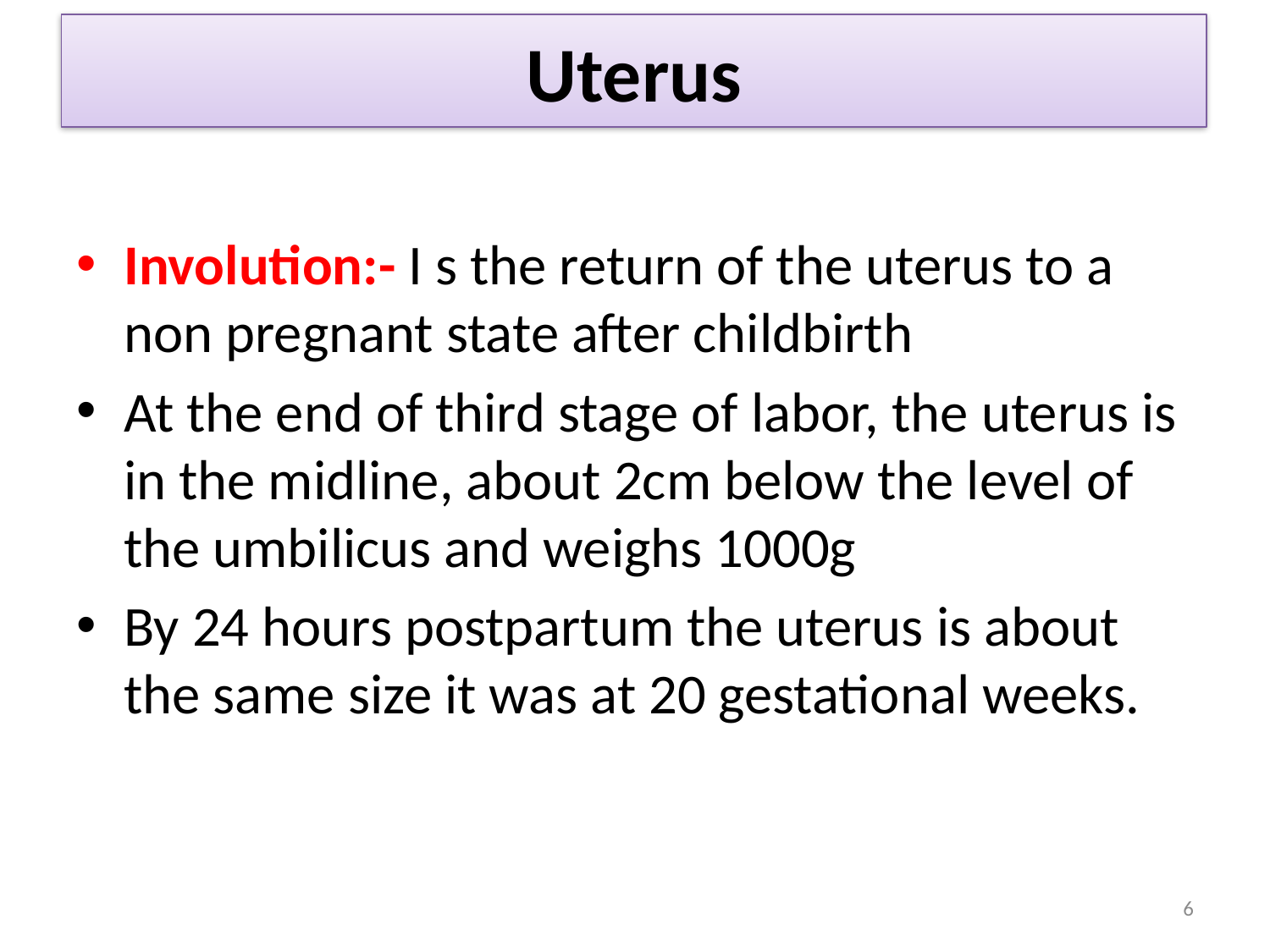

# Uterus
Involution:- I s the return of the uterus to a non pregnant state after childbirth
At the end of third stage of labor, the uterus is in the midline, about 2cm below the level of the umbilicus and weighs 1000g
By 24 hours postpartum the uterus is about the same size it was at 20 gestational weeks.

6